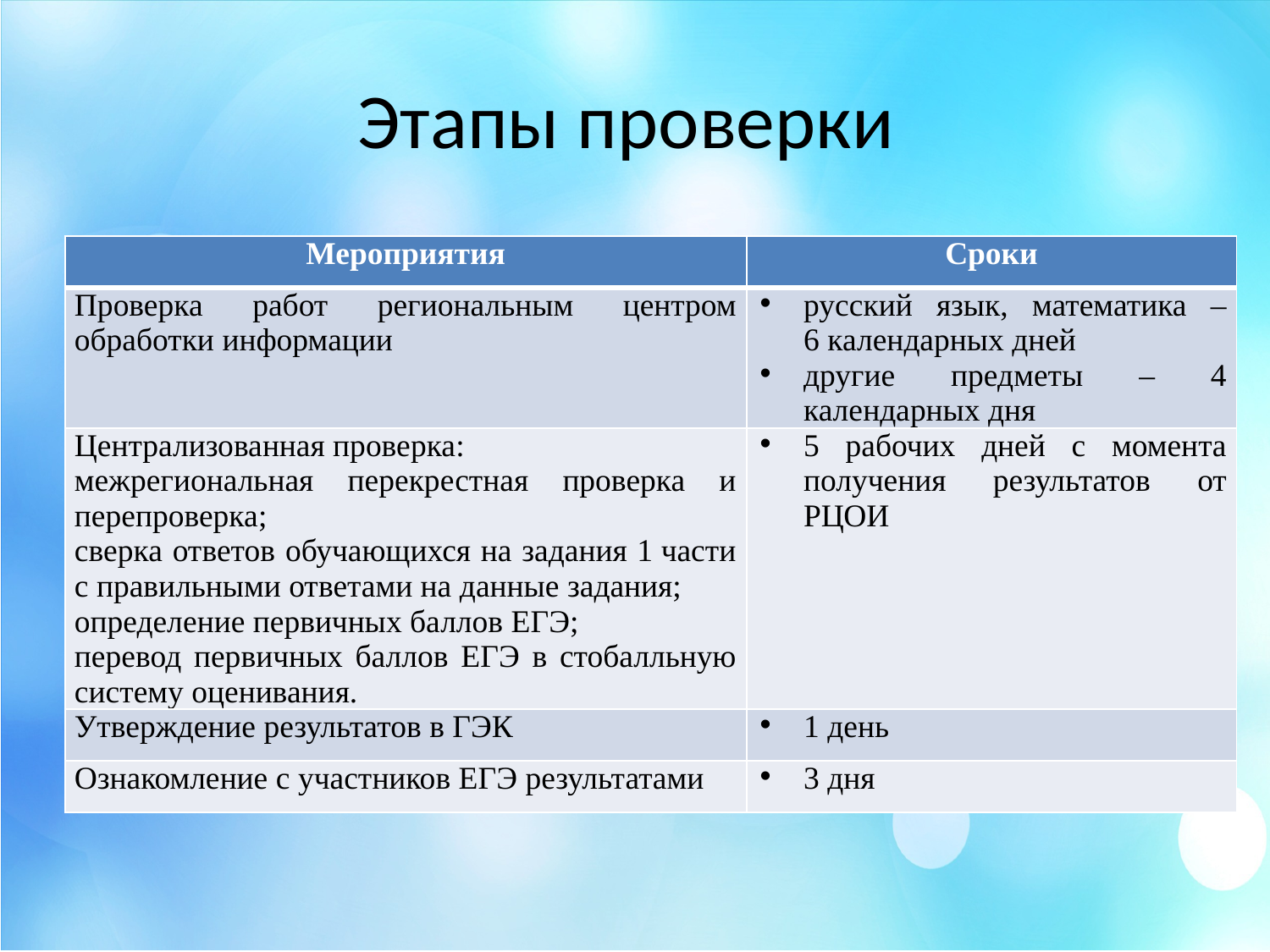

# Этапы проверки
| Мероприятия | Сроки |
| --- | --- |
| Проверка работ региональным центром обработки информации | русский язык, математика – 6 календарных дней другие предметы – 4 календарных дня |
| Централизованная проверка: межрегиональная перекрестная проверка и перепроверка; сверка ответов обучающихся на задания 1 части с правильными ответами на данные задания; определение первичных баллов ЕГЭ; перевод первичных баллов ЕГЭ в стобалльную систему оценивания. | 5 рабочих дней с момента получения результатов от РЦОИ |
| Утверждение результатов в ГЭК | 1 день |
| Ознакомление с участников ЕГЭ результатами | 3 дня |